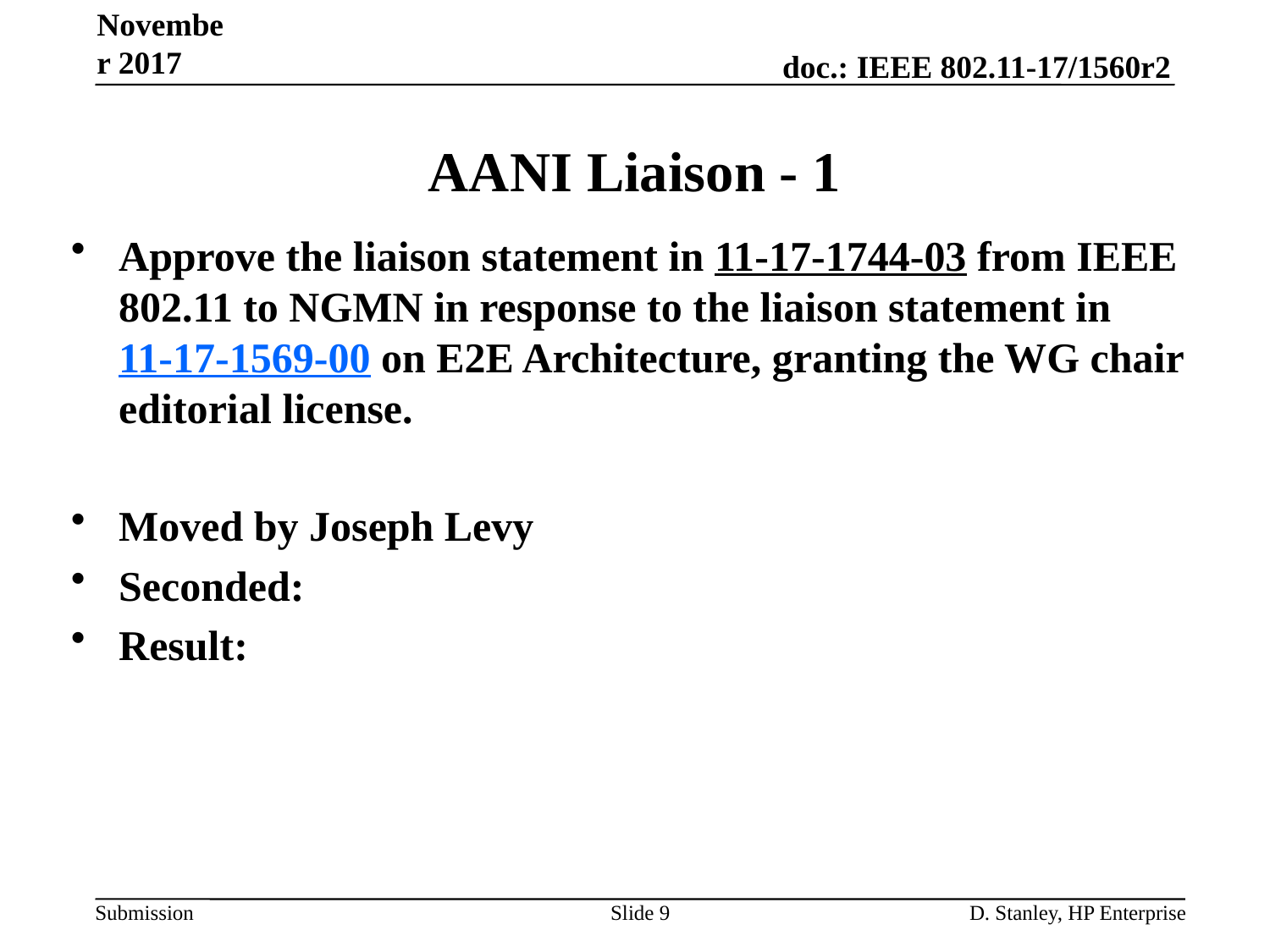

November 2017
# AANI Liaison - 1
Approve the liaison statement in 11-17-1744-03 from IEEE 802.11 to NGMN in response to the liaison statement in 11-17-1569-00 on E2E Architecture, granting the WG chair editorial license.

Moved by Joseph Levy
Seconded:
Result:

Slide 9
D. Stanley, HP Enterprise